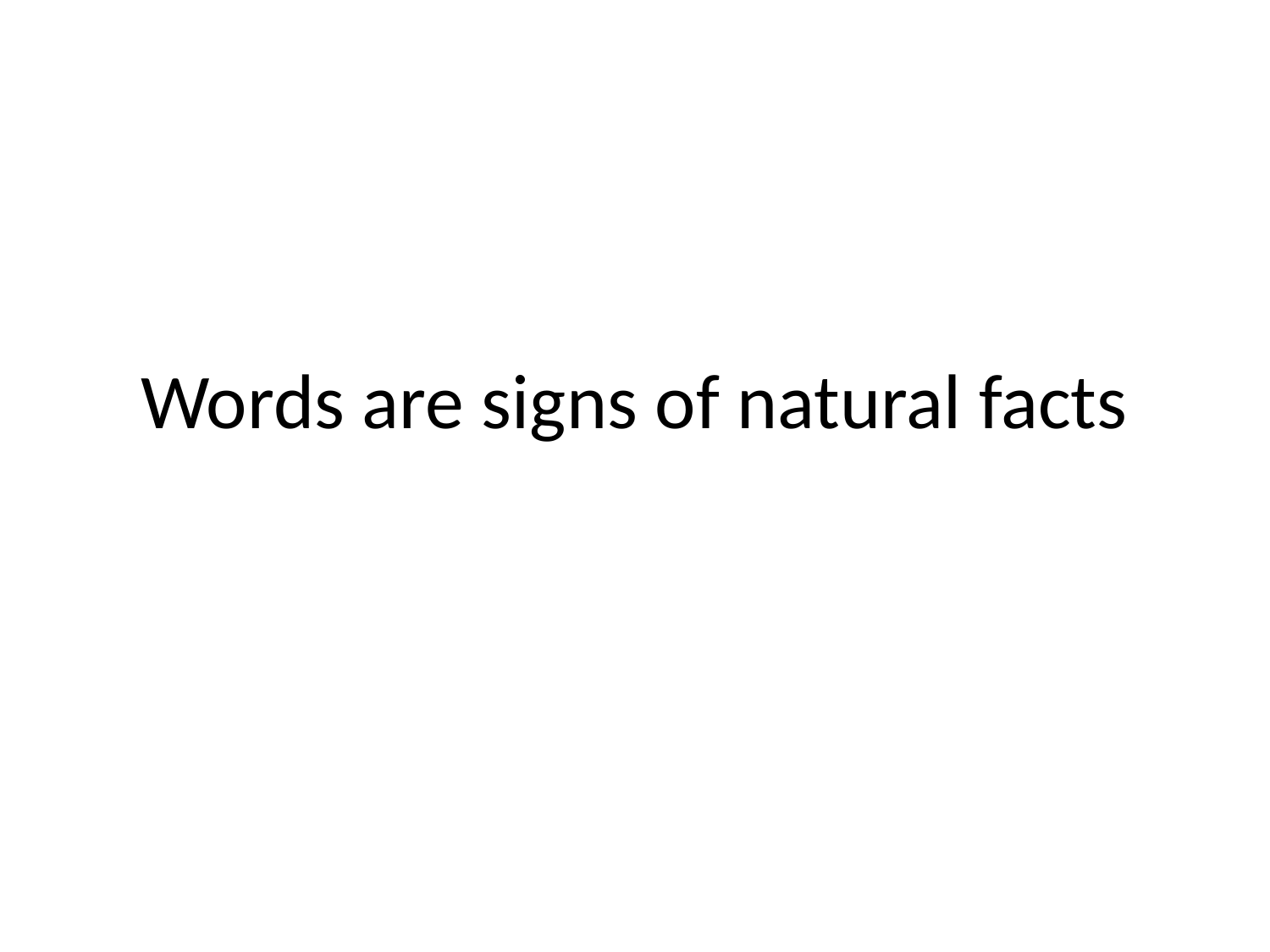

# Words are signs of natural facts